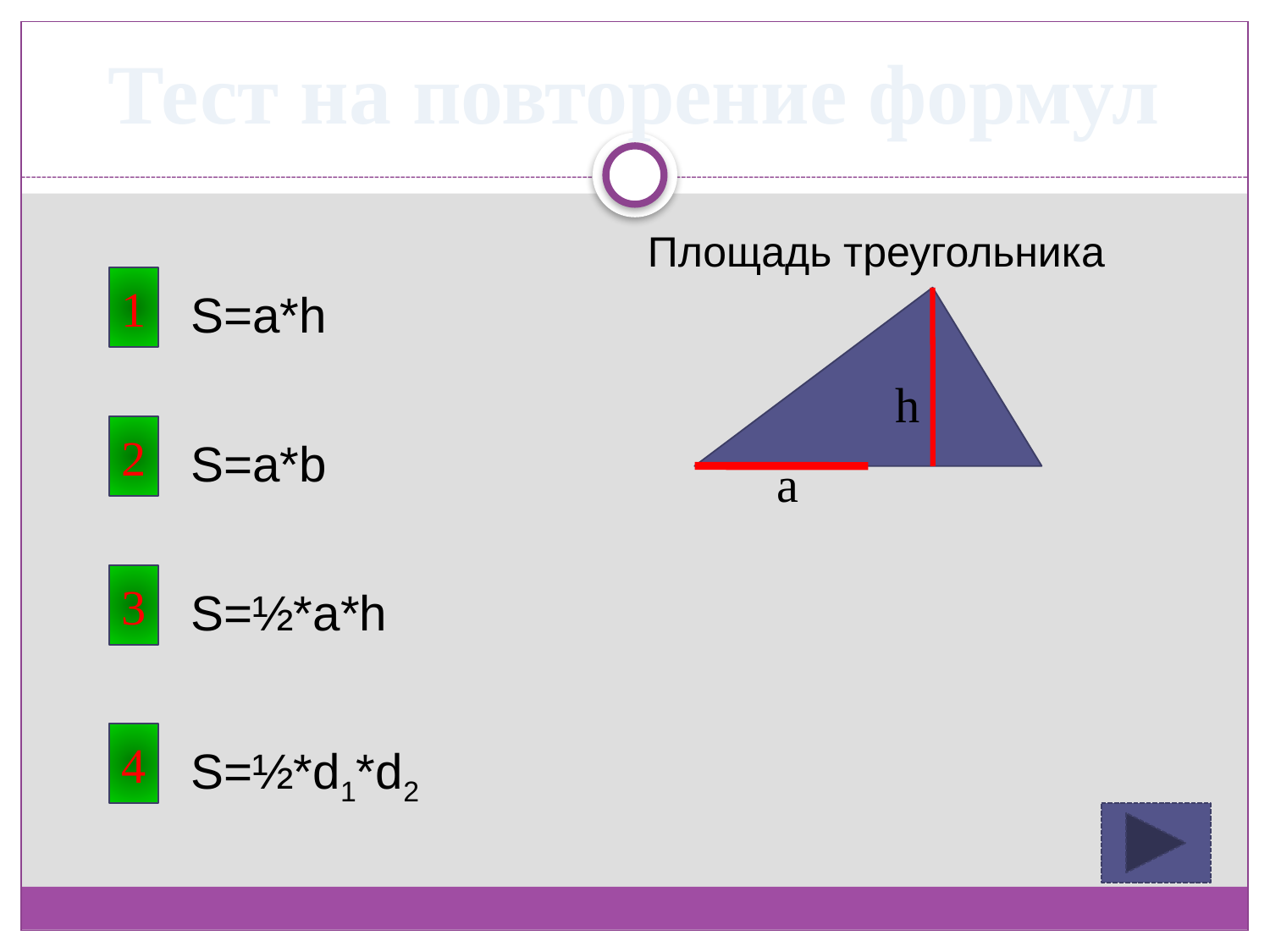

# Тест на повторение формул
Площадь треугольника
1
S=a*h

h
2
S=a*b
a
3
S=½*a*h
4
S=½*d1*d2